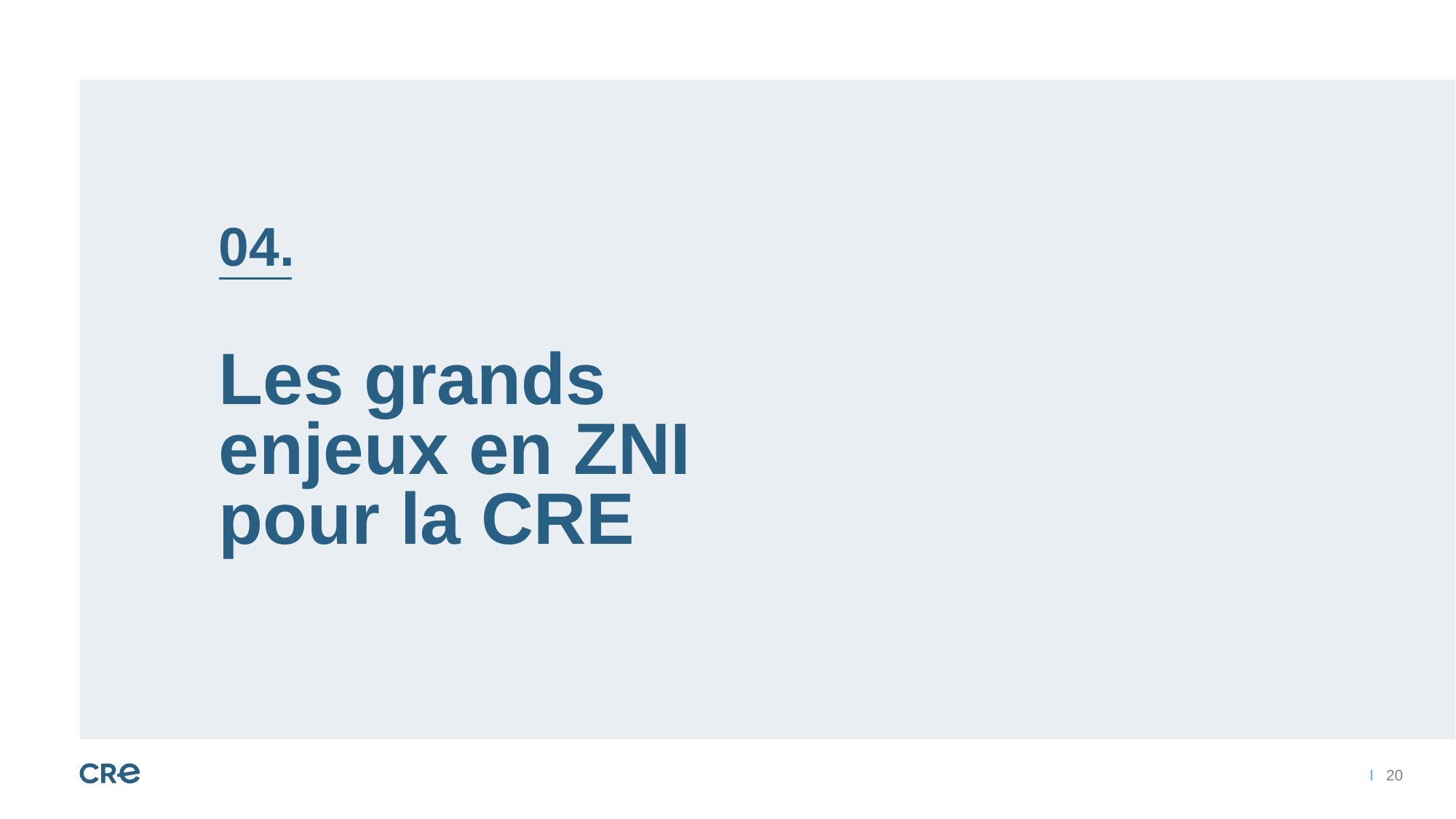

04.
# Les grands enjeux en ZNI pour la CRE
I   20